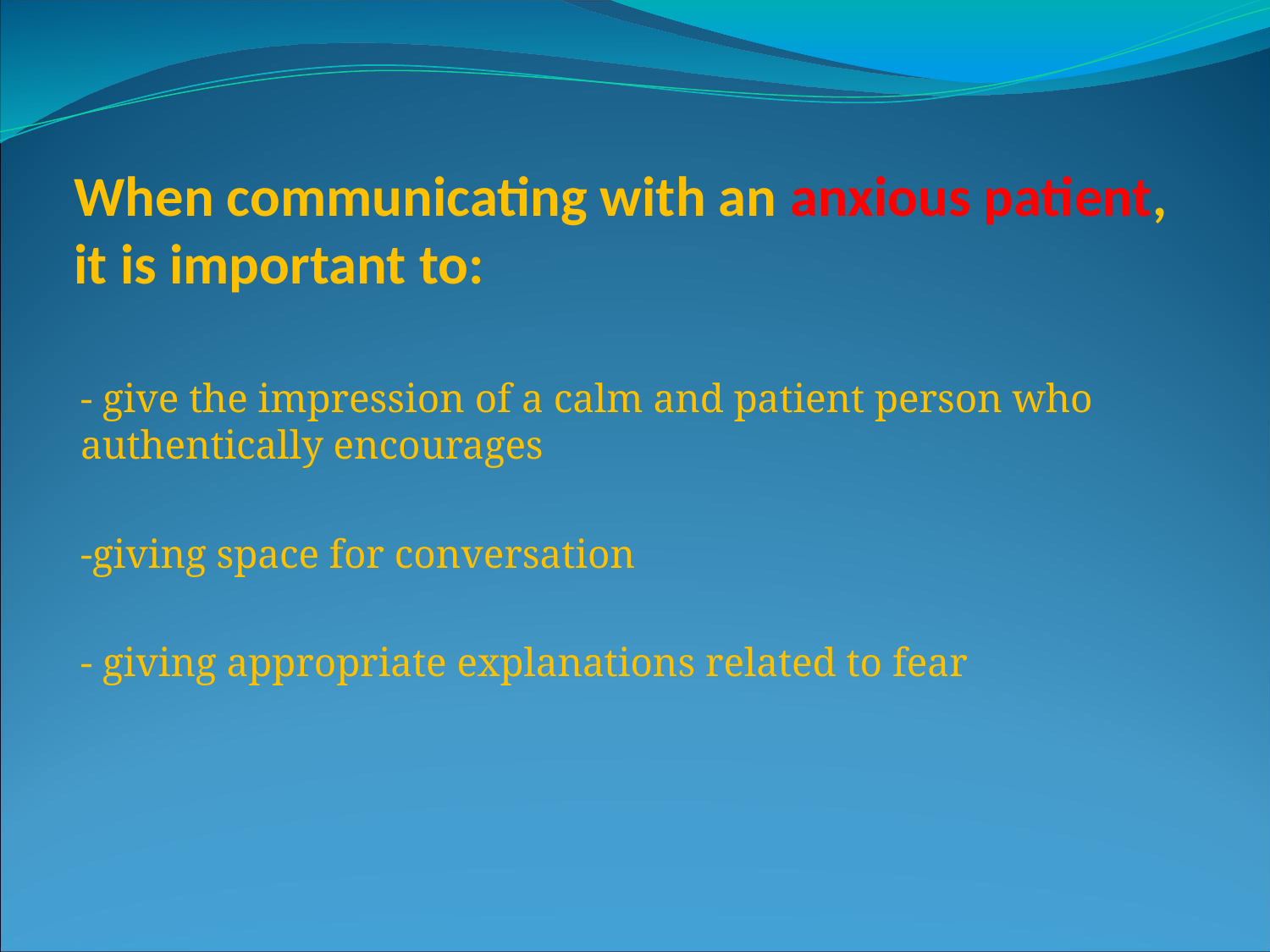

When communicating with an anxious patient, it is important to:
- give the impression of a calm and patient person who authentically encourages

-giving space for conversation

- giving appropriate explanations related to fear